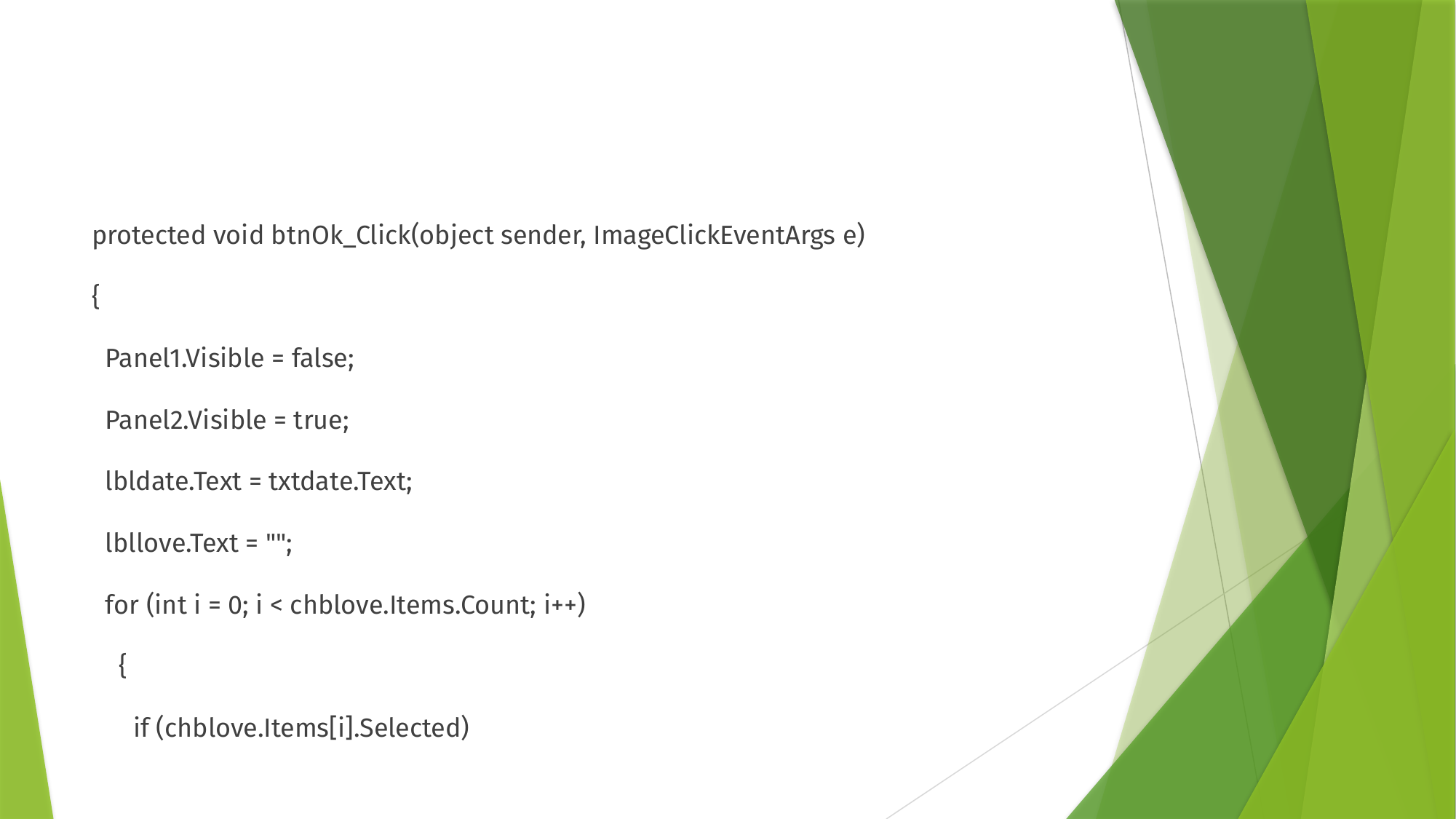

#
protected void btnOk_Click(object sender, ImageClickEventArgs e)
{
  Panel1.Visible = false;
  Panel2.Visible = true;
  lbldate.Text = txtdate.Text;
  lbllove.Text = "";
  for (int i = 0; i < chblove.Items.Count; i++)
    {
      if (chblove.Items[i].Selected)